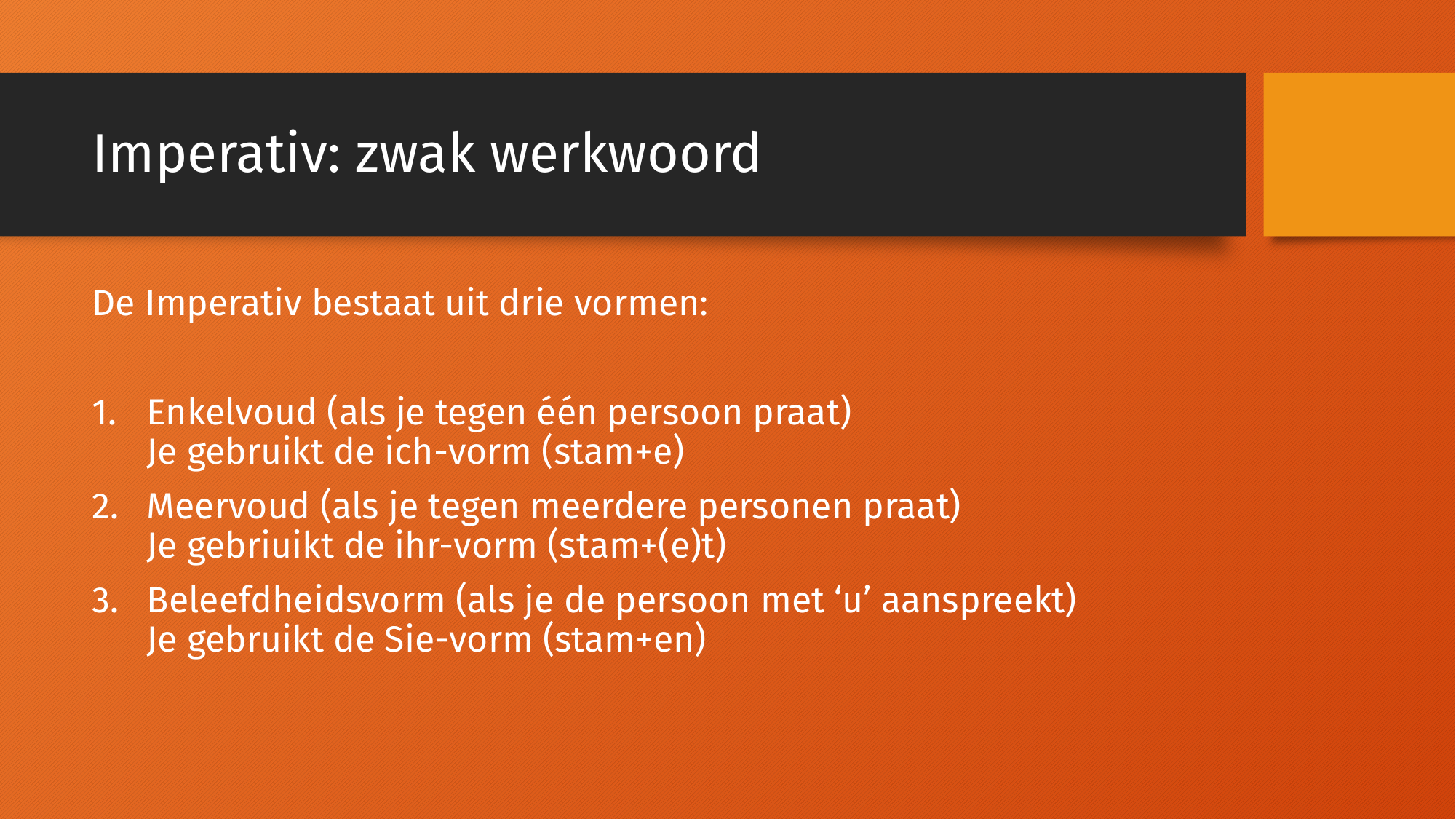

# Imperativ: zwak werkwoord
De Imperativ bestaat uit drie vormen:

Enkelvoud (als je tegen één persoon praat)
Je gebruikt de ich-vorm (stam+e)
Meervoud (als je tegen meerdere personen praat)
Je gebriuikt de ihr-vorm (stam+(e)t)
Beleefdheidsvorm (als je de persoon met ‘u’ aanspreekt)
Je gebruikt de Sie-vorm (stam+en)